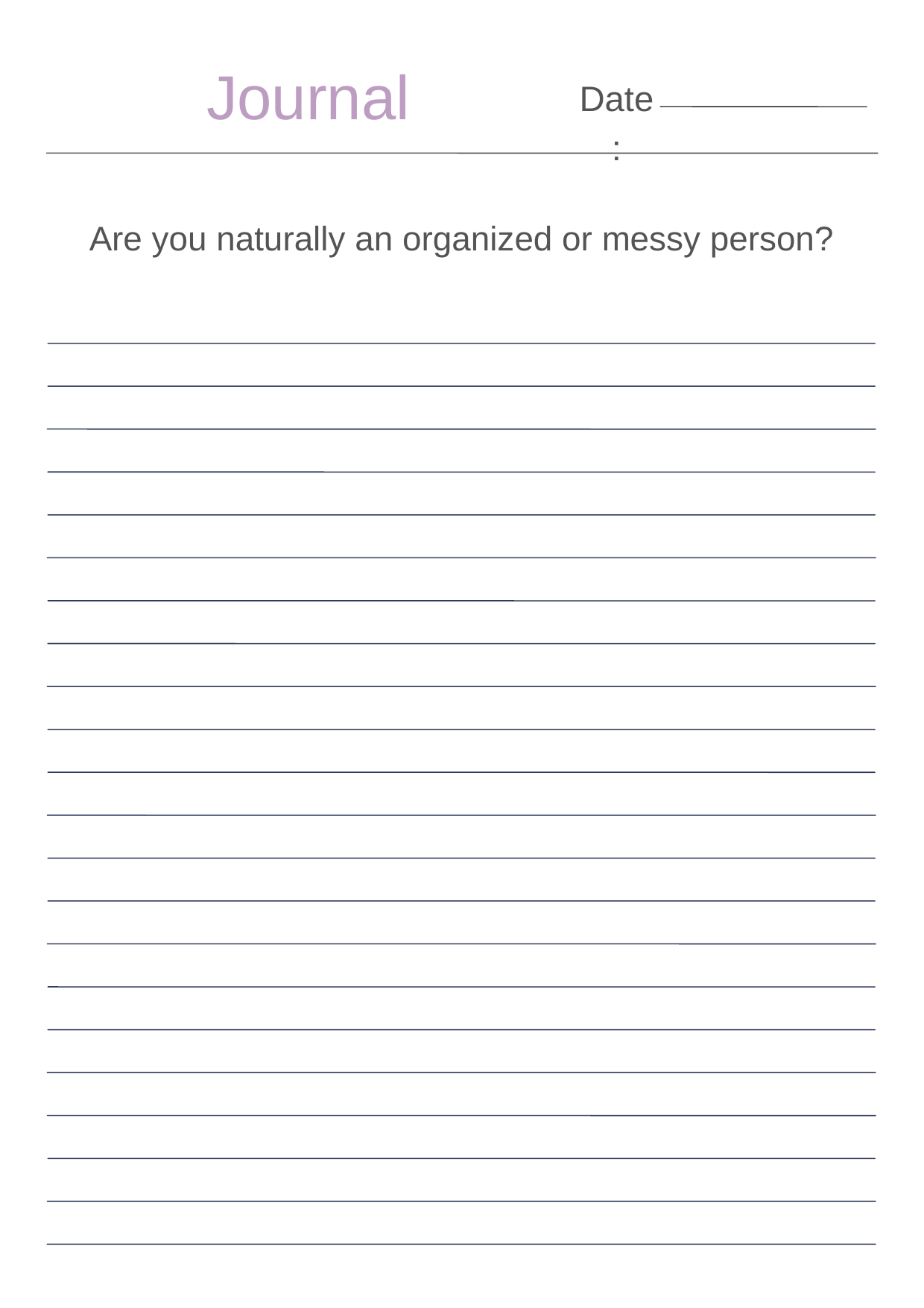

Journal
Date:

Are you naturally an organized or messy person?